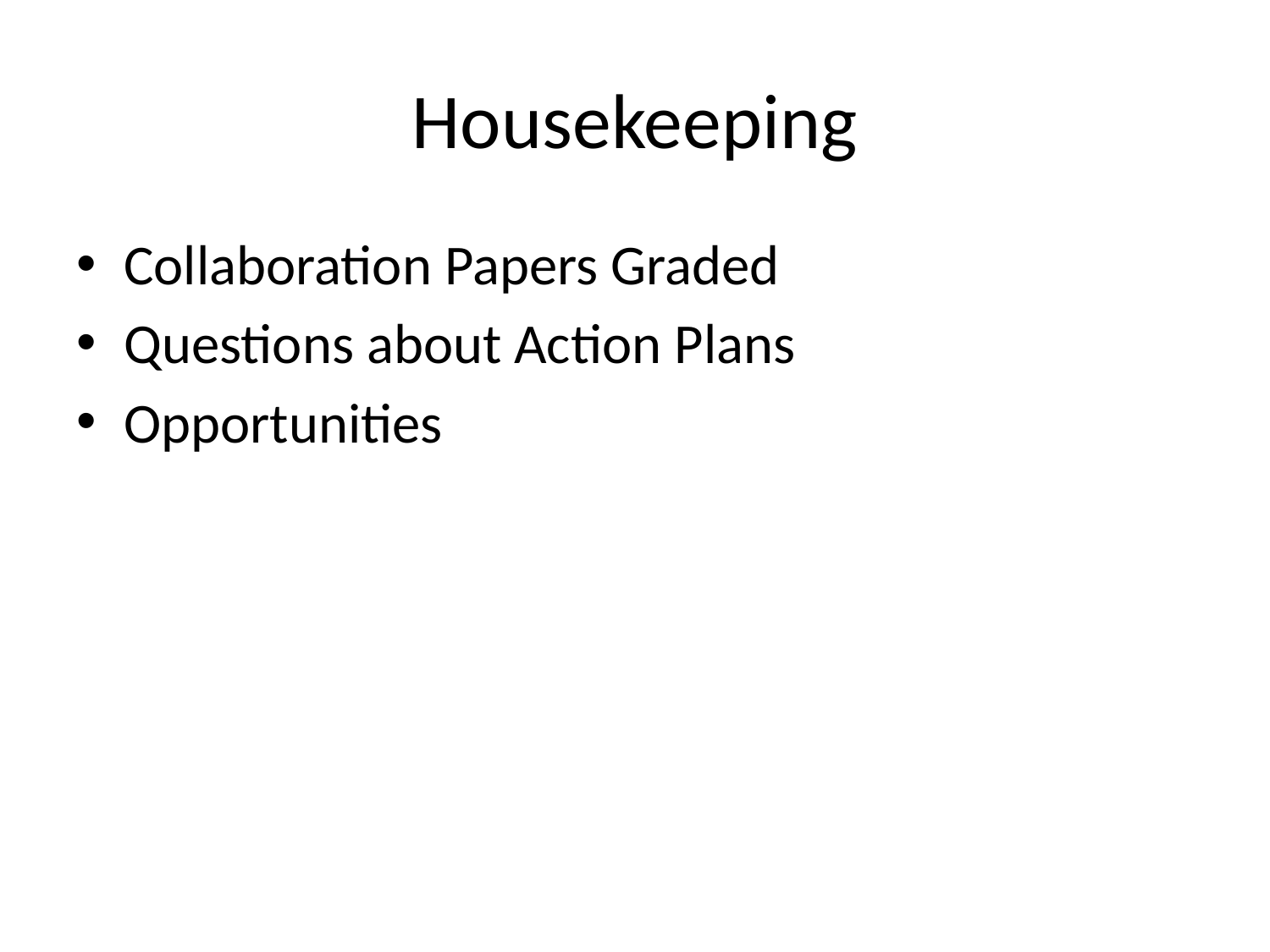

# Housekeeping
Collaboration Papers Graded
Questions about Action Plans
Opportunities